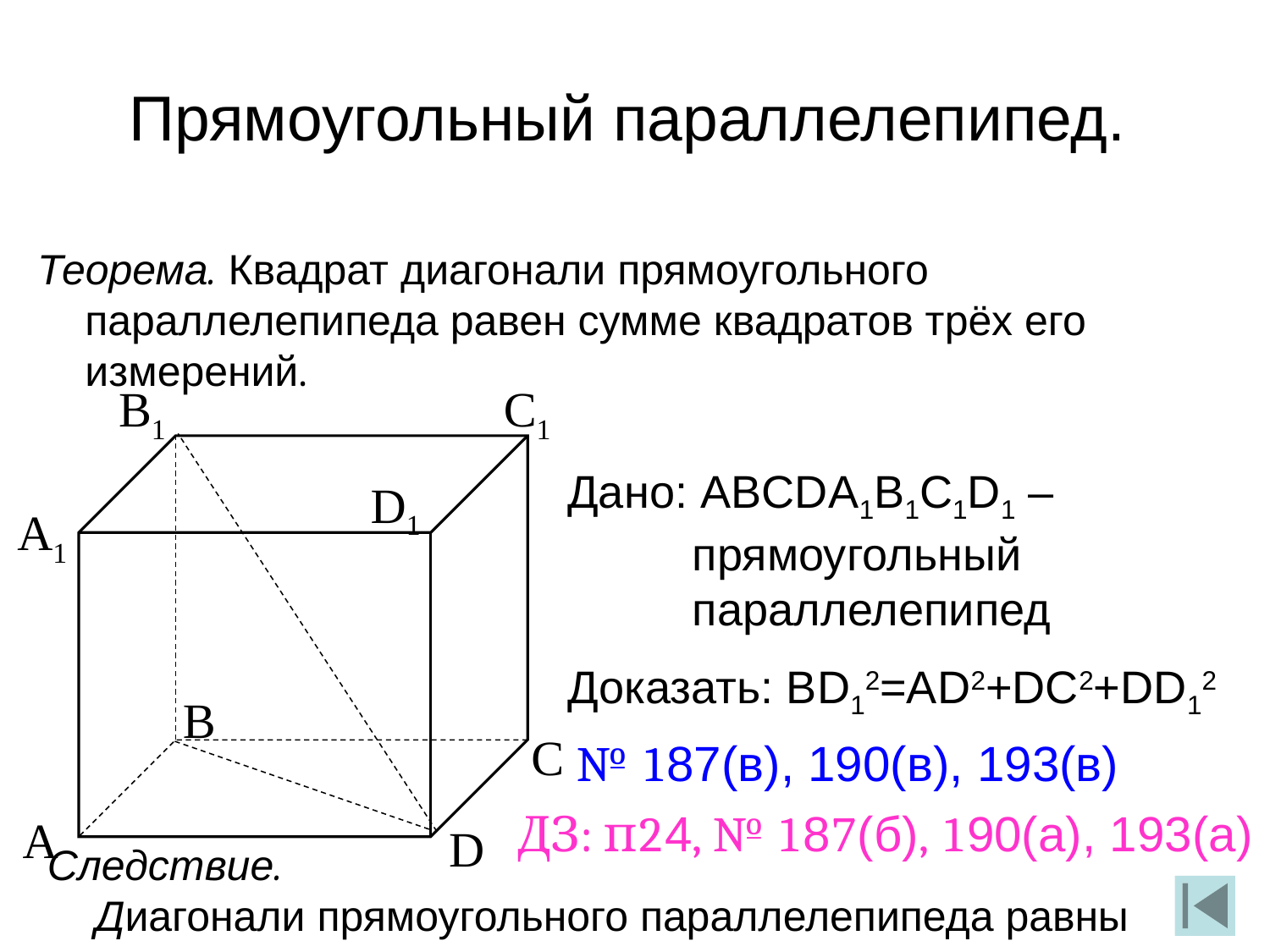

Прямоугольный параллелепипед.
Теорема. Квадрат диагонали прямоугольного параллелепипеда равен сумме квадратов трёх его измерений.
B1
C1

D1
А1
В
С
А
D

Дано: ABCDA1B1C1D1 – прямоугольный параллелепипед
Доказать: BD12=AD2+DC2+DD12
№ 187(в), 190(в), 193(в)

ДЗ: п24, № 187(б), 190(а), 193(а)
Следствие.
Диагонали прямоугольного параллелепипеда равны